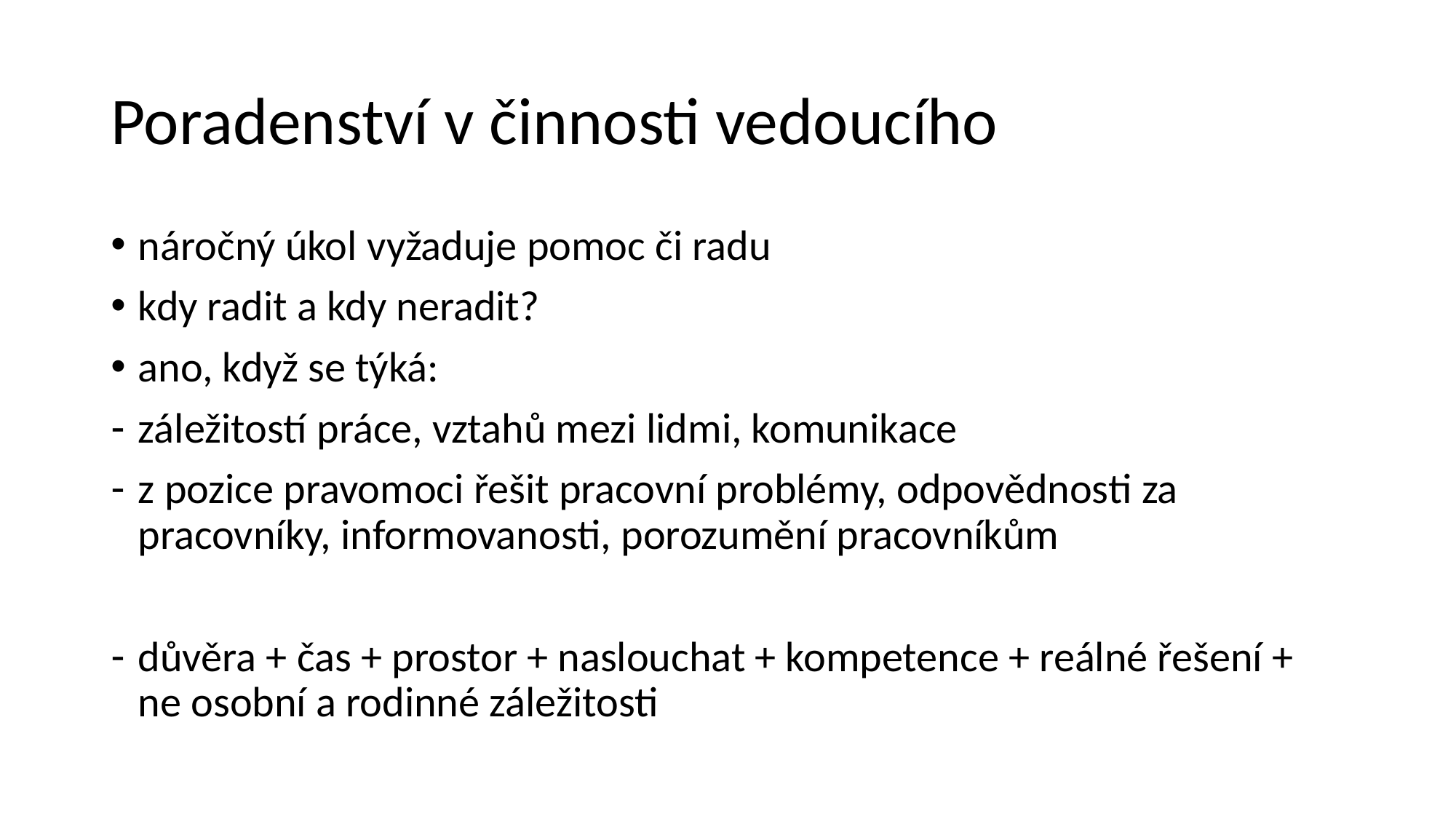

# Poradenství v činnosti vedoucího
náročný úkol vyžaduje pomoc či radu
kdy radit a kdy neradit?
ano, když se týká:
záležitostí práce, vztahů mezi lidmi, komunikace
z pozice pravomoci řešit pracovní problémy, odpovědnosti za pracovníky, informovanosti, porozumění pracovníkům

důvěra + čas + prostor + naslouchat + kompetence + reálné řešení + ne osobní a rodinné záležitosti